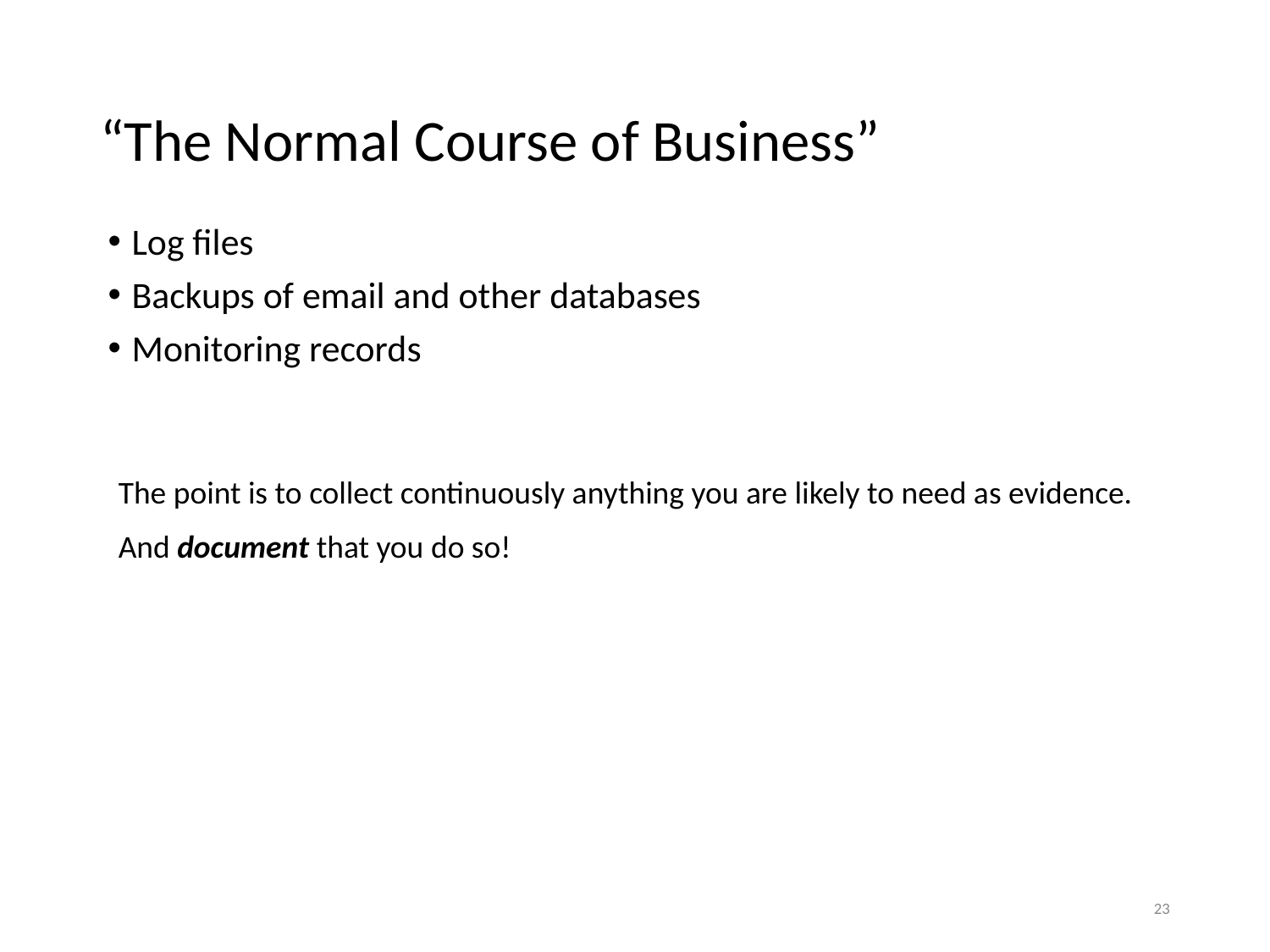

# “The Normal Course of Business”
Log files
Backups of email and other databases
Monitoring records
The point is to collect continuously anything you are likely to need as evidence.
And document that you do so!
23